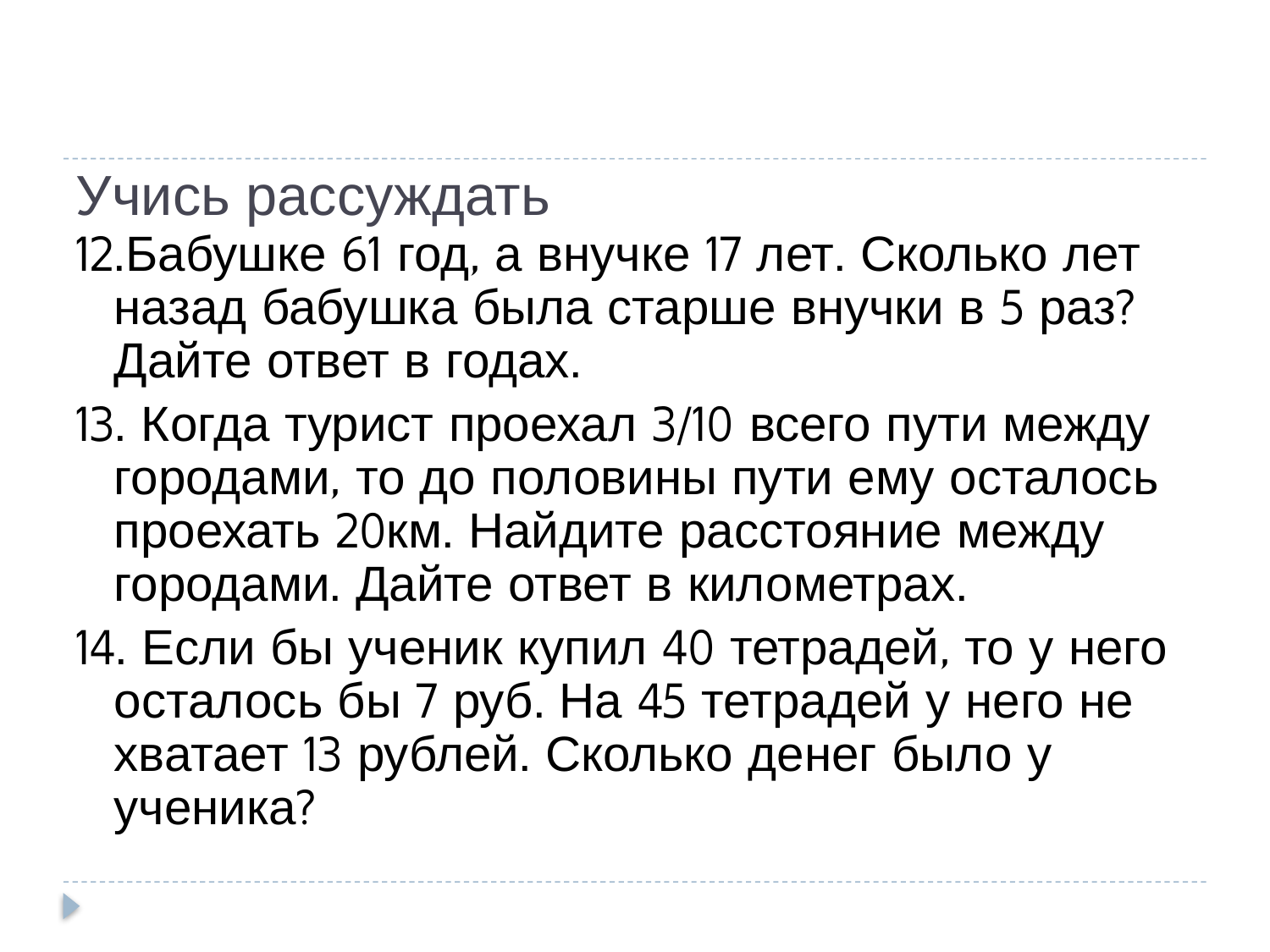

# Учись рассуждать
12.Бабушке 61 год, а внучке 17 лет. Сколько лет назад бабушка была старше внучки в 5 раз? Дайте ответ в годах.
13. Когда турист проехал 3/10 всего пути между городами, то до половины пути ему осталось проехать 20км. Найдите расстояние между городами. Дайте ответ в километрах.
14. Если бы ученик купил 40 тетрадей, то у него осталось бы 7 руб. На 45 тетрадей у него не хватает 13 рублей. Сколько денег было у ученика?